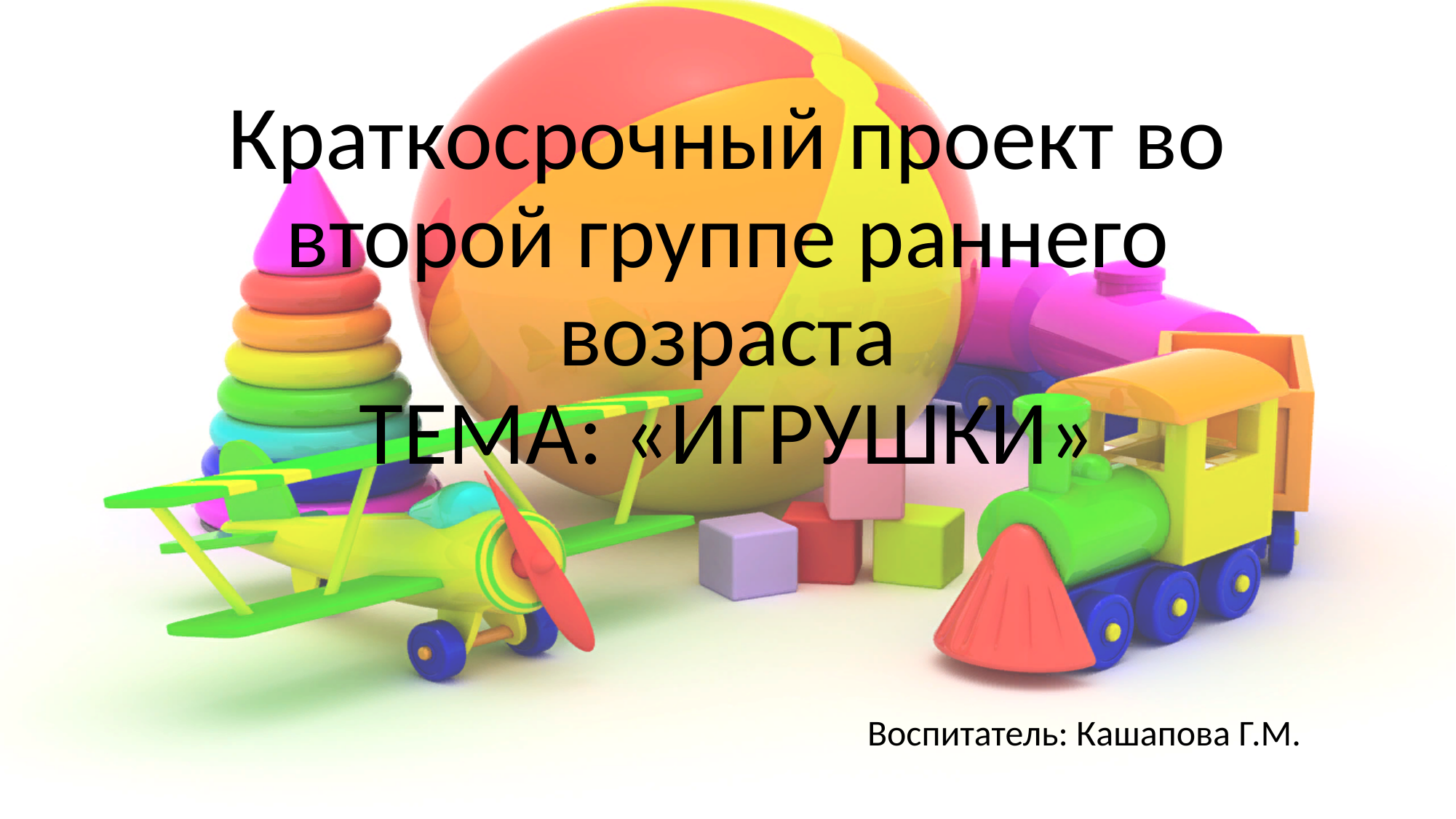

# Краткосрочный проект во второй группе раннего возраста ТЕМА: «ИГРУШКИ»
                                                                        Воспитатель: Кашапова Г.М.